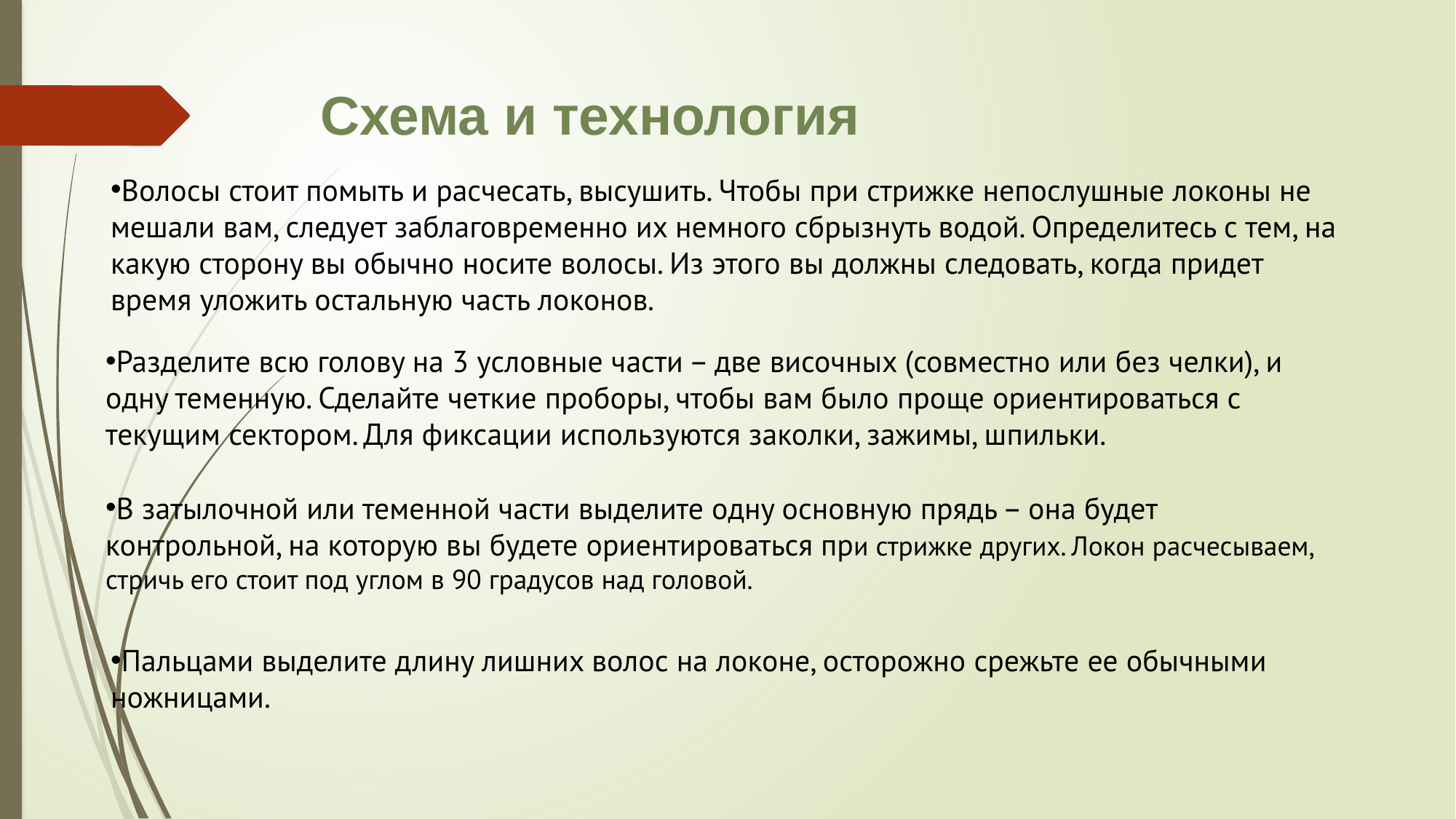

# Схема и технология
Волосы стоит помыть и расчесать, высушить. Чтобы при стрижке непослушные локоны не мешали вам, следует заблаговременно их немного сбрызнуть водой. Определитесь с тем, на какую сторону вы обычно носите волосы. Из этого вы должны следовать, когда придет время уложить остальную часть локонов.
Разделите всю голову на 3 условные части – две височных (совместно или без челки), и одну теменную. Сделайте четкие проборы, чтобы вам было проще ориентироваться с текущим сектором. Для фиксации используются заколки, зажимы, шпильки.
В затылочной или теменной части выделите одну основную прядь – она будет контрольной, на которую вы будете ориентироваться при стрижке других. Локон расчесываем, стричь его стоит под углом в 90 градусов над головой.
Пальцами выделите длину лишних волос на локоне, осторожно срежьте ее обычными ножницами.